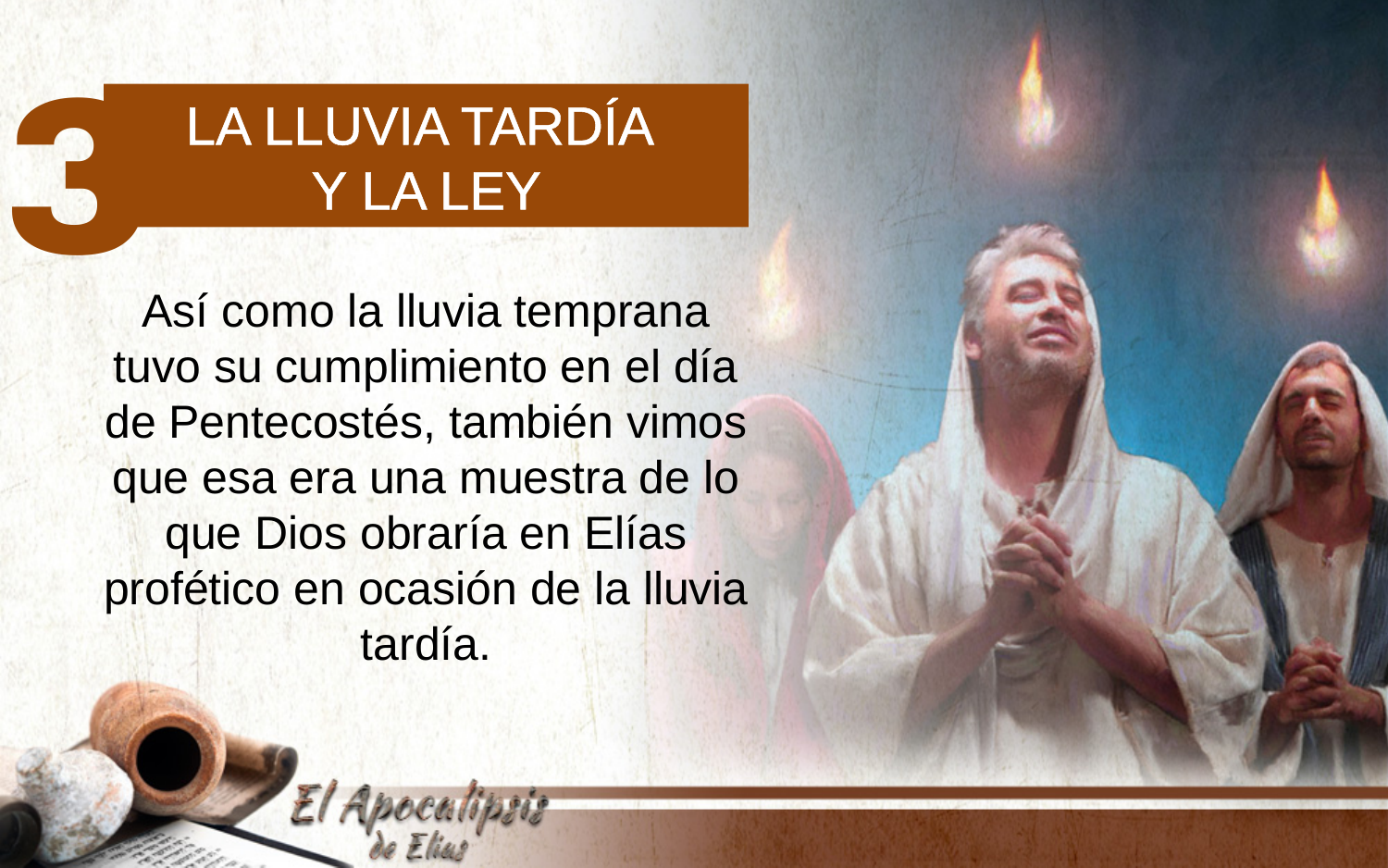

3
La lluvia tardía
y la ley
Así como la lluvia temprana tuvo su cumplimiento en el día de Pentecostés, también vimos que esa era una muestra de lo que Dios obraría en Elías profético en ocasión de la lluvia tardía.